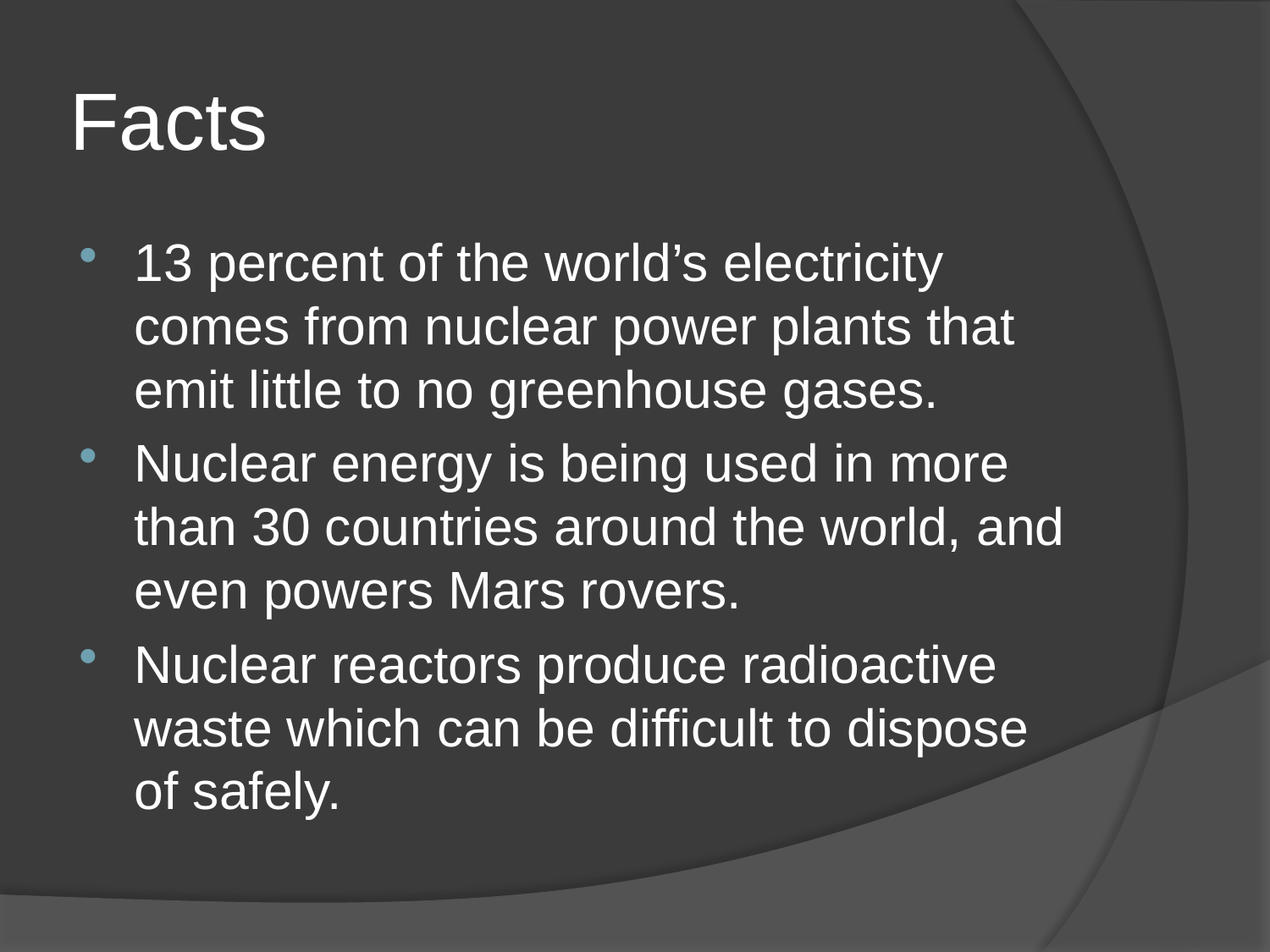

# Facts
13 percent of the world’s electricity comes from nuclear power plants that emit little to no greenhouse gases.
Nuclear energy is being used in more than 30 countries around the world, and even powers Mars rovers.
Nuclear reactors produce radioactive waste which can be difficult to dispose of safely.